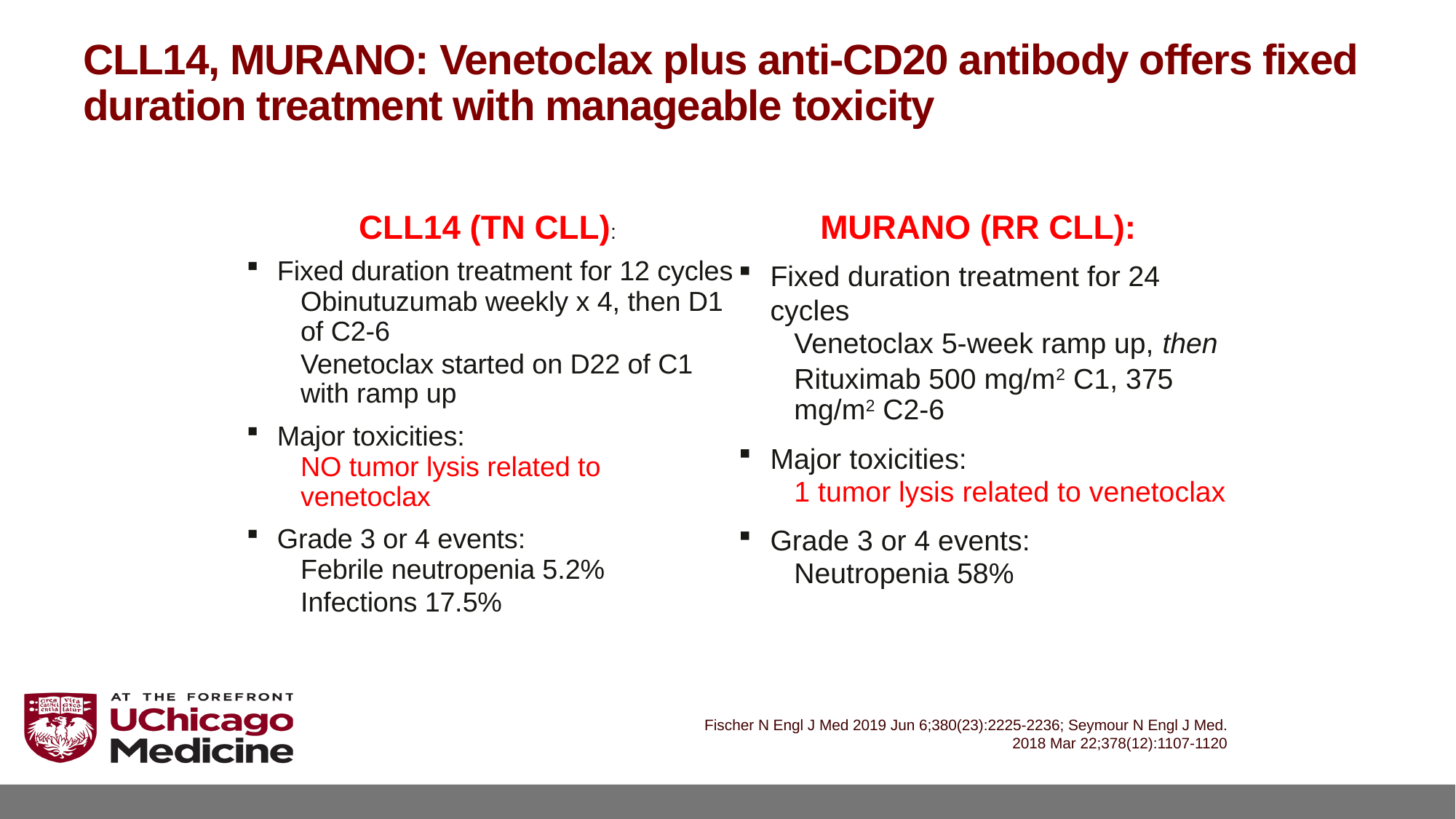

# CLL14, MURANO: Venetoclax plus anti-CD20 antibody offers fixed duration treatment with manageable toxicity
MURANO (RR CLL):
Fixed duration treatment for 24 cycles
Venetoclax 5-week ramp up, then
Rituximab 500 mg/m2 C1, 375 mg/m2 C2-6
Major toxicities:
1 tumor lysis related to venetoclax
Grade 3 or 4 events:
Neutropenia 58%

CLL14 (TN CLL):
Fixed duration treatment for 12 cycles
Obinutuzumab weekly x 4, then D1 of C2-6
Venetoclax started on D22 of C1 with ramp up
Major toxicities:
NO tumor lysis related to venetoclax
Grade 3 or 4 events:
Febrile neutropenia 5.2%
Infections 17.5%
Fischer N Engl J Med 2019 Jun 6;380(23):2225-2236; Seymour N Engl J Med. 2018 Mar 22;378(12):1107-1120